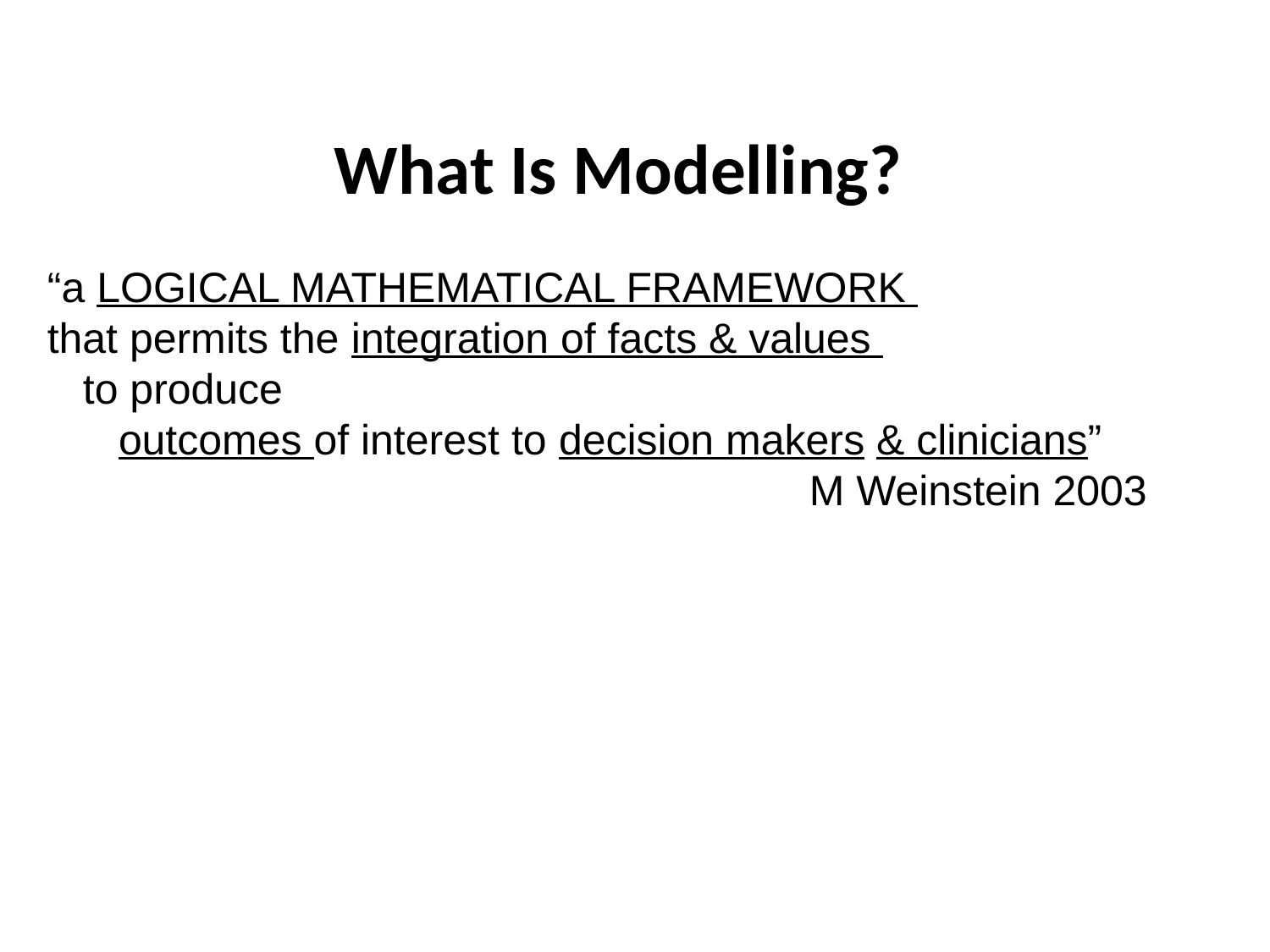

# What Is Modelling?
“a LOGICAL MATHEMATICAL FRAMEWORK
that permits the integration of facts & values
   to produce
      outcomes of interest to decision makers & clinicians”
						M Weinstein 2003